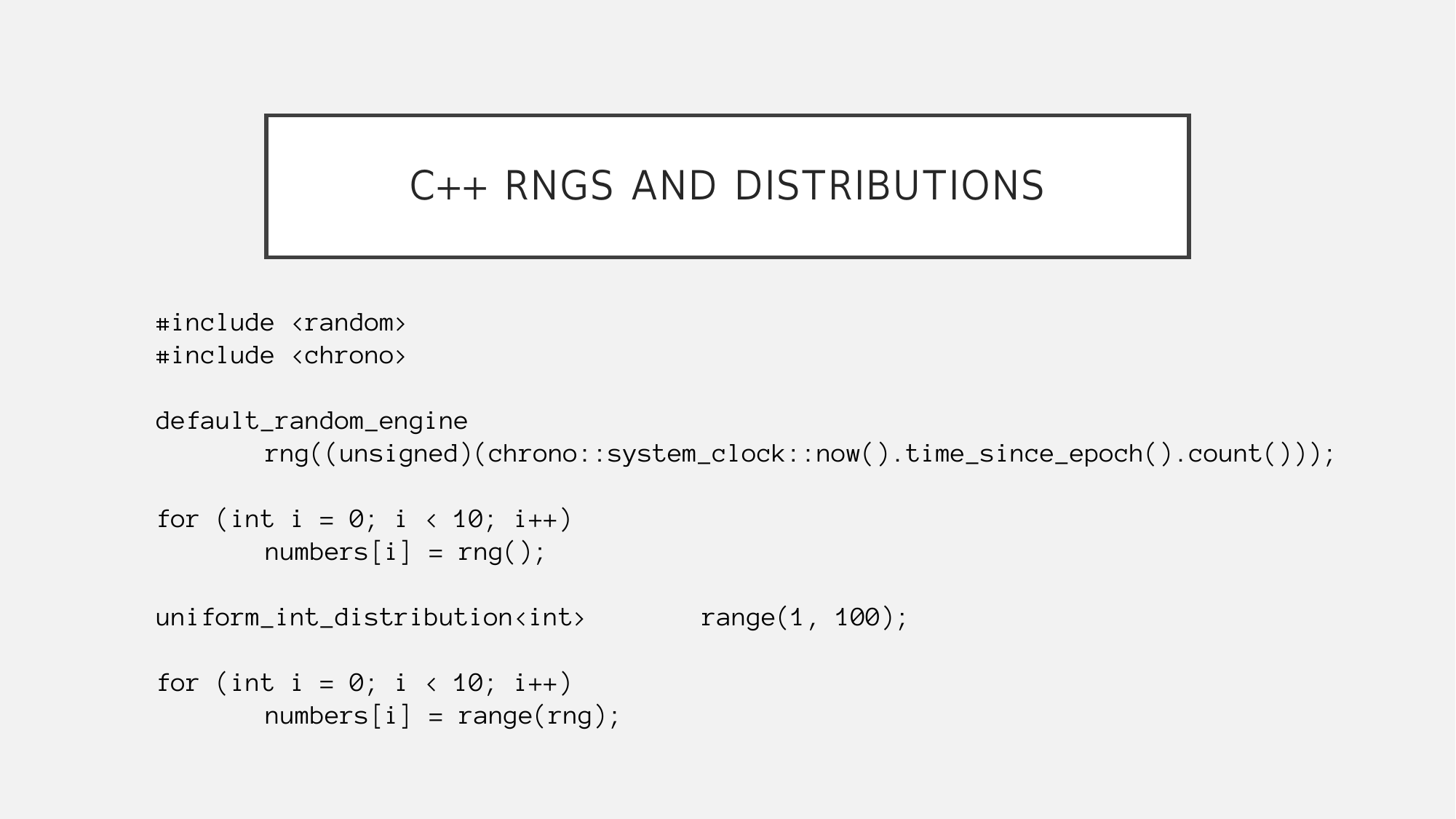

# C++ RNGS and Distributions
#include <random>
#include <chrono>

default_random_engine
	rng((unsigned)(chrono::system_clock::now().time_since_epoch().count()));

for (int i = 0; i < 10; i++)
	numbers[i] = rng();

uniform_int_distribution<int>		range(1, 100);

for (int i = 0; i < 10; i++)
	numbers[i] = range(rng);